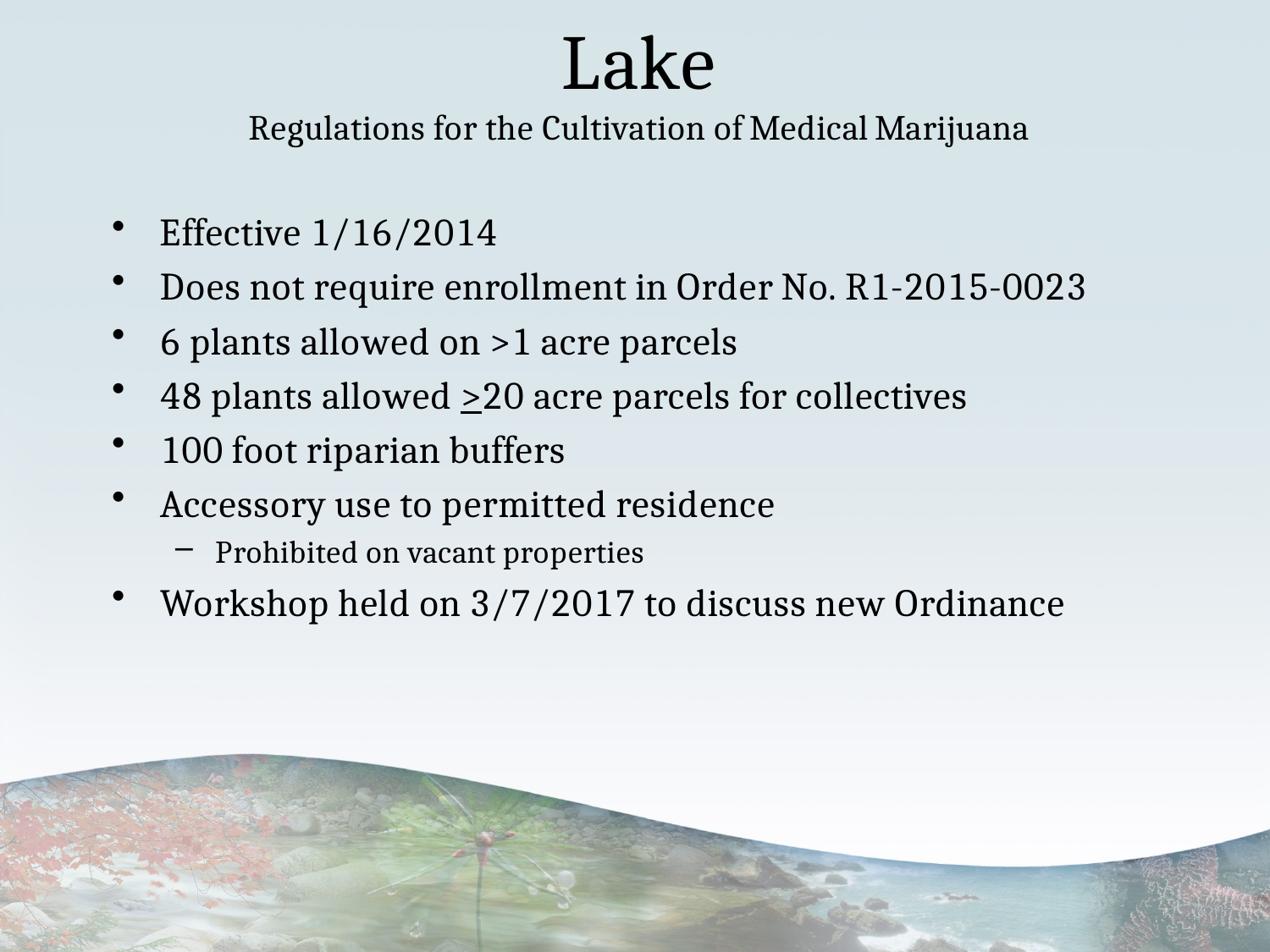

# Lake Regulations for the Cultivation of Medical Marijuana
Effective 1/16/2014
Does not require enrollment in Order No. R1-2015-0023
6 plants allowed on >1 acre parcels
48 plants allowed >20 acre parcels for collectives
100 foot riparian buffers
Accessory use to permitted residence
Prohibited on vacant properties
Workshop held on 3/7/2017 to discuss new Ordinance